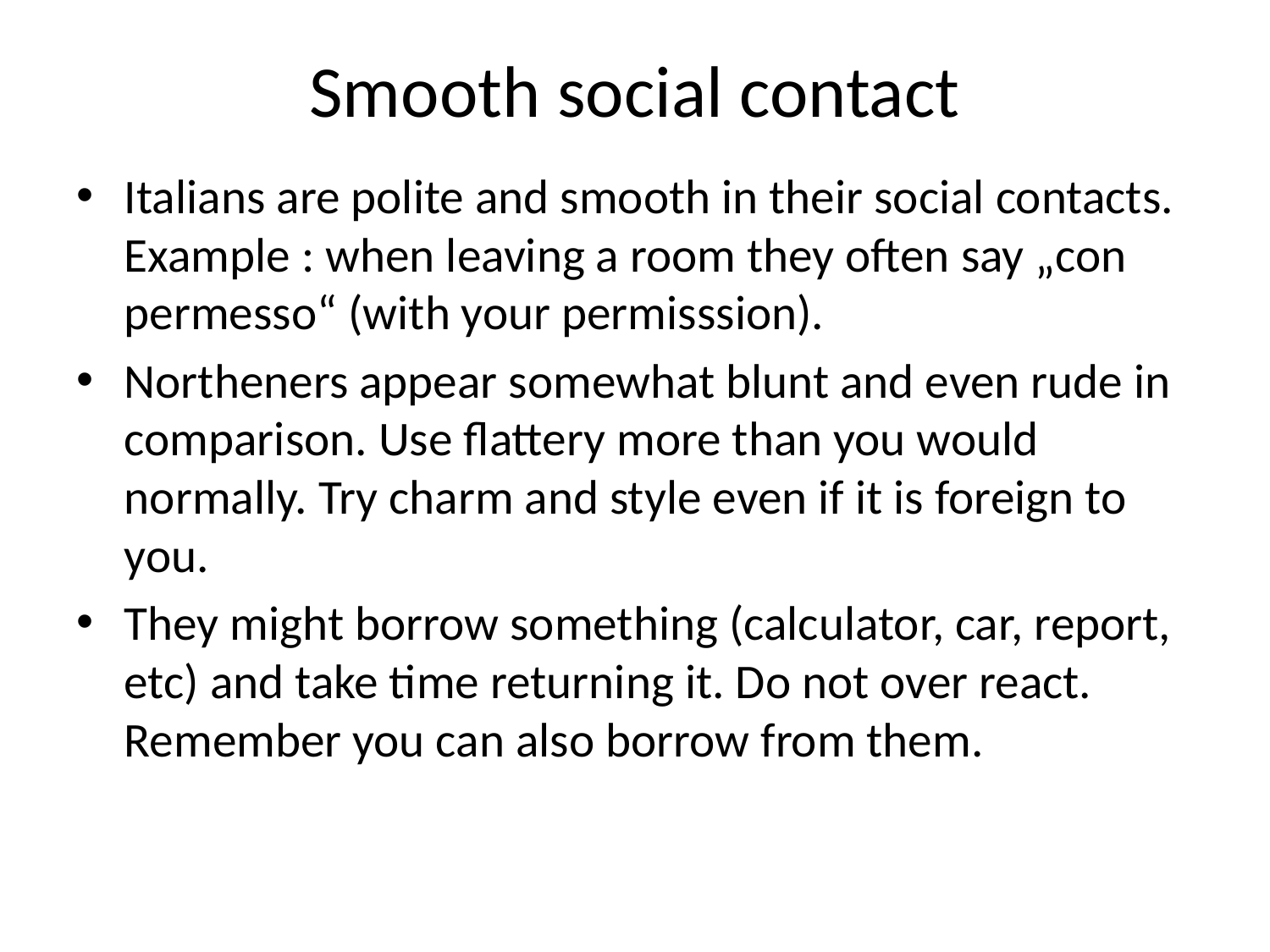

# Smooth social contact
Italians are polite and smooth in their social contacts. Example : when leaving a room they often say „con permesso“ (with your permisssion).
Northeners appear somewhat blunt and even rude in comparison. Use flattery more than you would normally. Try charm and style even if it is foreign to you.
They might borrow something (calculator, car, report, etc) and take time returning it. Do not over react. Remember you can also borrow from them.